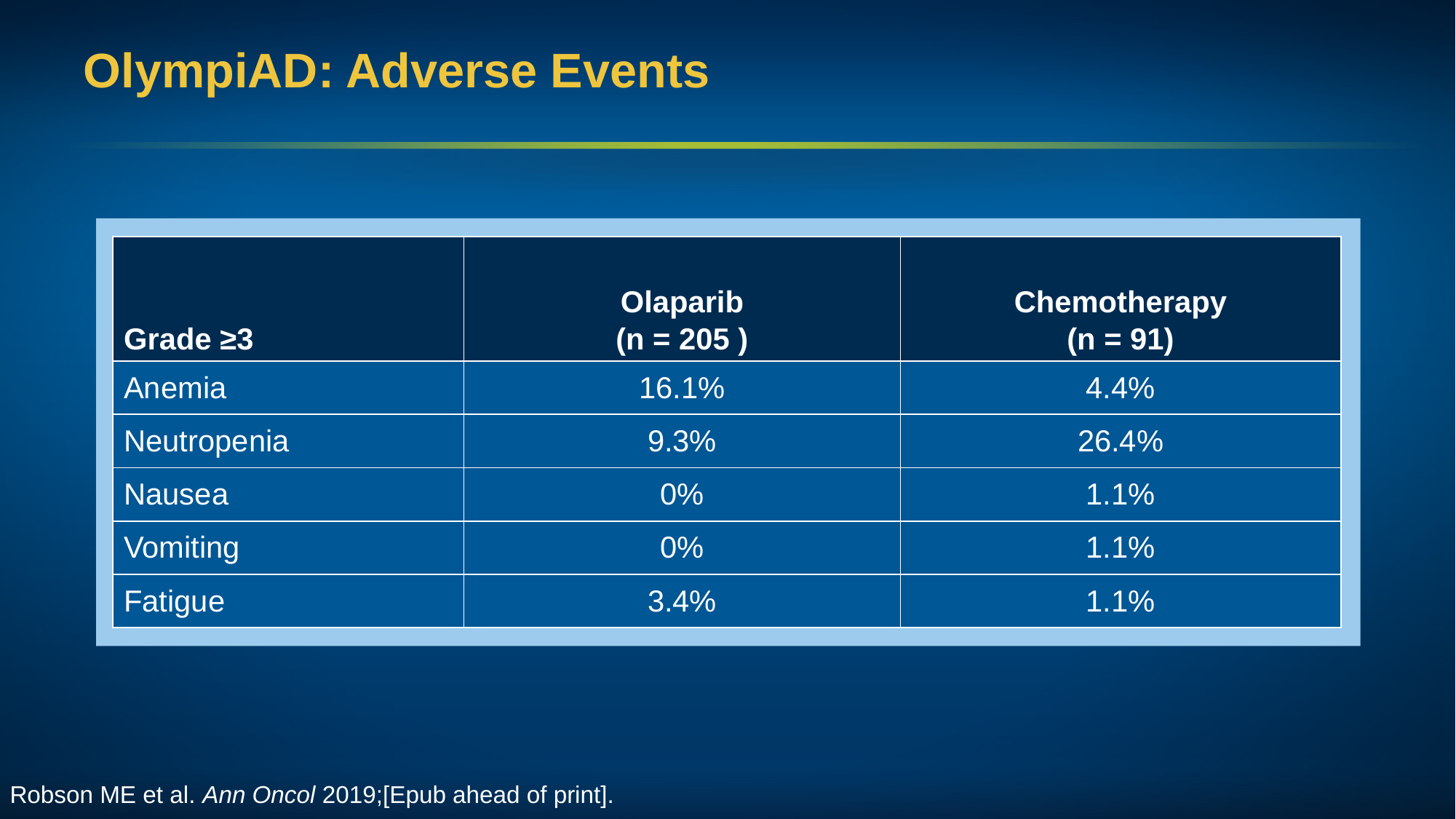

# OlympiAD: Adverse Events
ç
| Grade ≥3 | Olaparib (n = 205 ) | Chemotherapy (n = 91) |
| --- | --- | --- |
| Anemia | 16.1% | 4.4% |
| Neutropenia | 9.3% | 26.4% |
| Nausea | 0% | 1.1% |
| Vomiting | 0% | 1.1% |
| Fatigue | 3.4% | 1.1% |
Robson ME et al. Ann Oncol 2019;[Epub ahead of print].